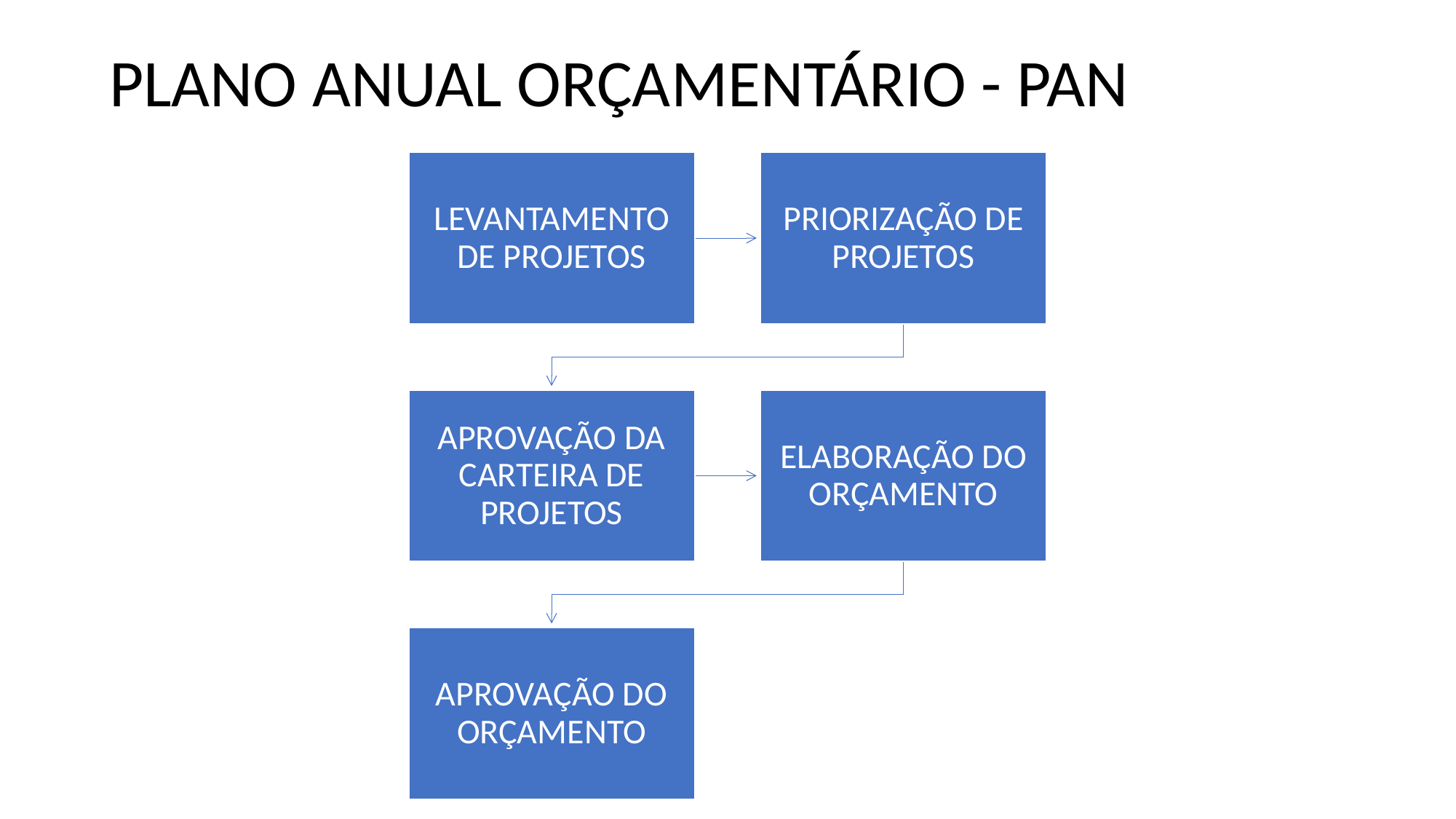

# PLANO ANUAL ORÇAMENTÁRIO - PAN

LEVANTAMENTO DE PROJETOS

PRIORIZAÇÃO DE PROJETOS

APROVAÇÃO DA CARTEIRA DE PROJETOS

ELABORAÇÃO DO ORÇAMENTO
APROVAÇÃO DO ORÇAMENTO